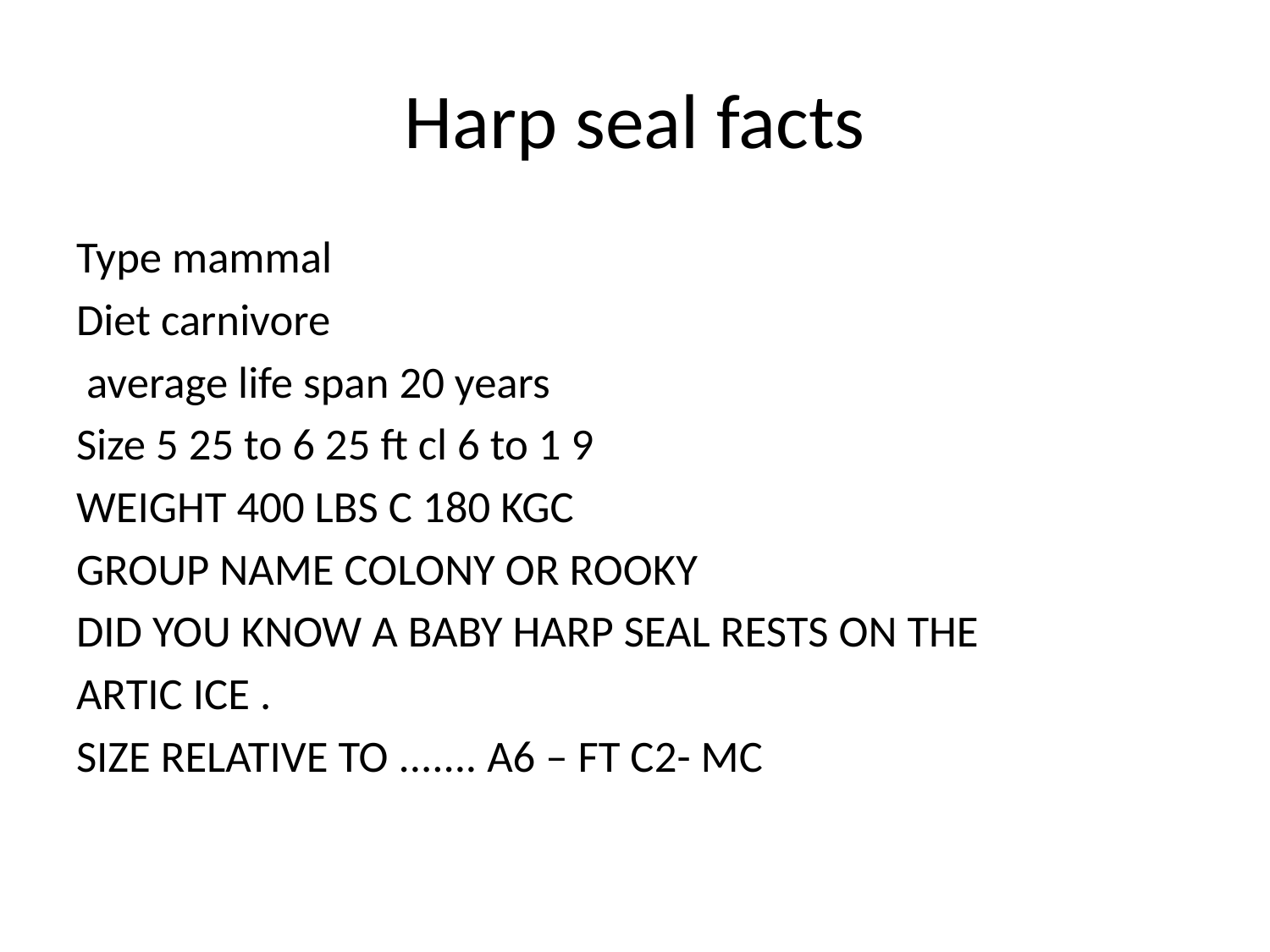

# Harp seal facts
Type mammal
Diet carnivore
 average life span 20 years
Size 5 25 to 6 25 ft cl 6 to 1 9
WEIGHT 400 LBS C 180 KGC
GROUP NAME COLONY OR ROOKY
DID YOU KNOW A BABY HARP SEAL RESTS ON THE
ARTIC ICE .
SIZE RELATIVE TO ....... A6 – FT C2- MC